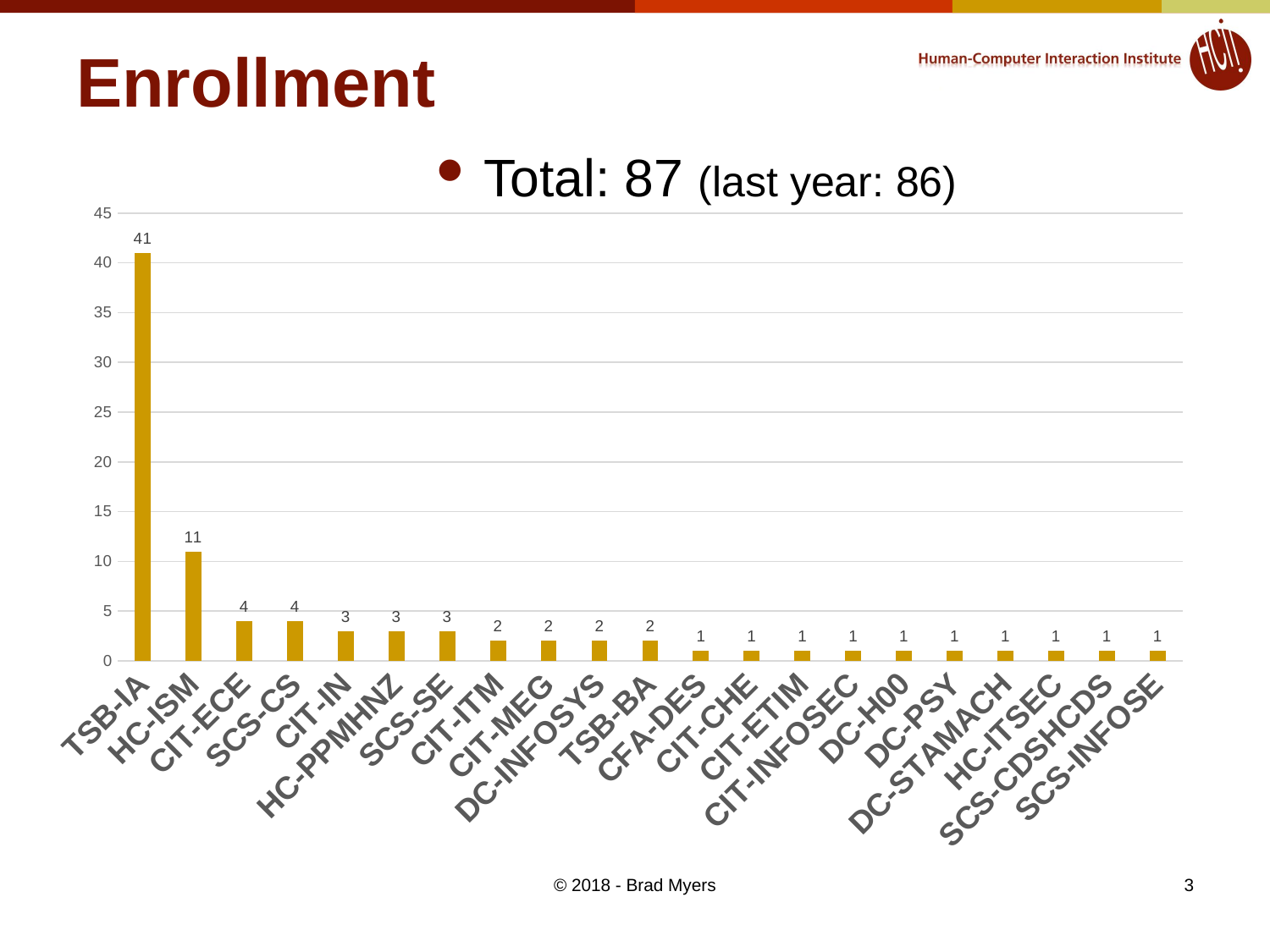

# Enrollment
Total: 87 (last year: 86)

### Chart

| Category |  |
|---|---|
| TSB-IA | 41.0 |
| HC-ISM | 11.0 |
| CIT-ECE | 4.0 |
| SCS-CS | 4.0 |
| CIT-IN | 3.0 |
| HC-PPMHNZ | 3.0 |
| SCS-SE | 3.0 |
| CIT-ITM | 2.0 |
| CIT-MEG | 2.0 |
| DC-INFOSYS | 2.0 |
| TSB-BA | 2.0 |
| CFA-DES | 1.0 |
| CIT-CHE | 1.0 |
| CIT-ETIM | 1.0 |
| CIT-INFOSEC | 1.0 |
| DC-H00 | 1.0 |
| DC-PSY | 1.0 |
| DC-STAMACH | 1.0 |
| HC-ITSEC | 1.0 |
| SCS-CDSHCDS | 1.0 |
| SCS-INFOSE | 1.0 |
© 2018 - Brad Myers
3